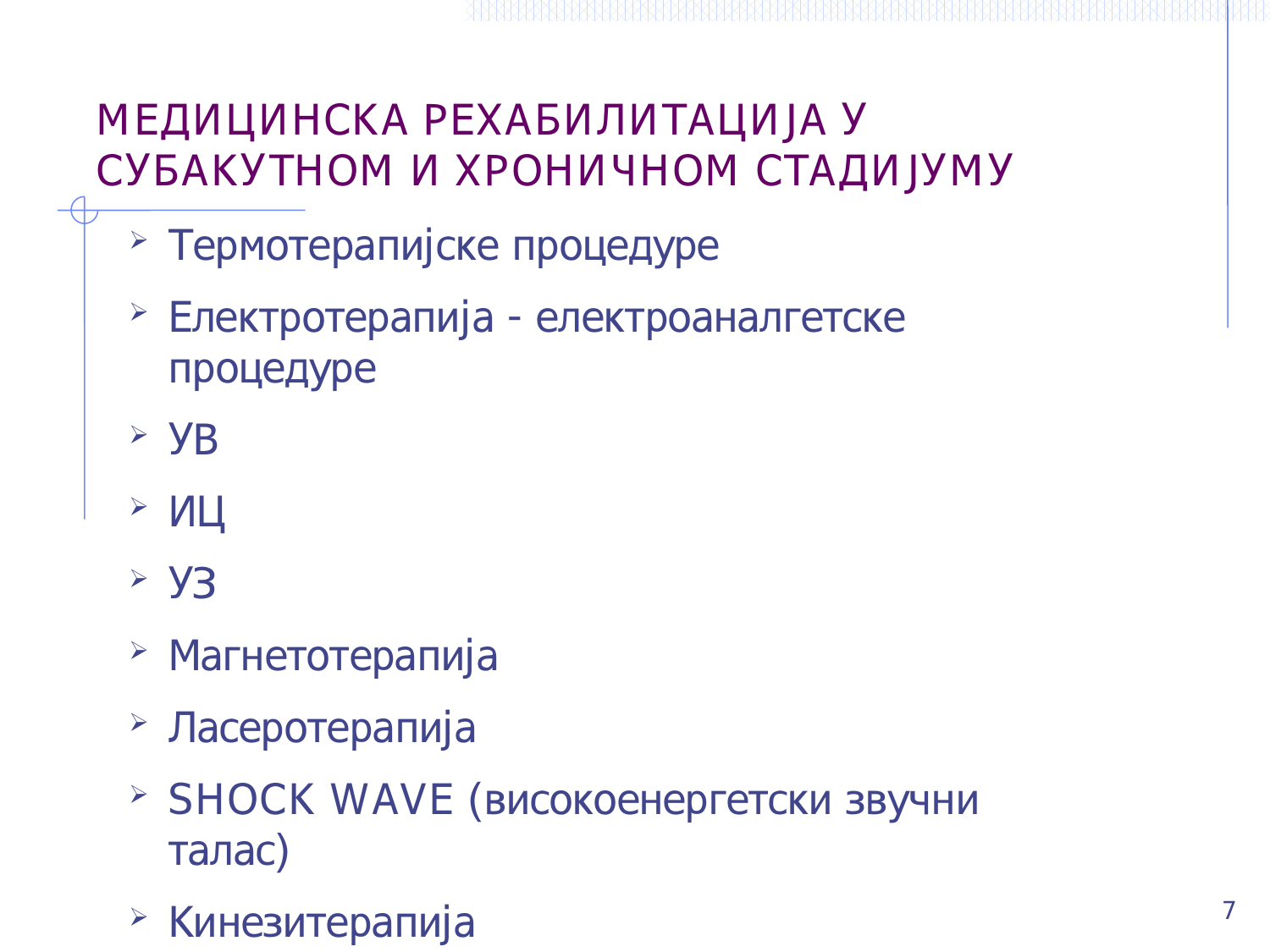

# МЕДИЦИНСКА РЕХАБИЛИТАЦИЈА У СУБАКУТНОМ И ХРОНИЧНОМ СТАДИЈУМУ
Термотерапијске процедуре
Електротерапија - електроаналгетске процедуре
УВ
ИЦ
УЗ
Магнетотерапија
Ласеротерапија
SHOCK WAVE (високоенергетски звучни талас)
Кинезитерапија

7